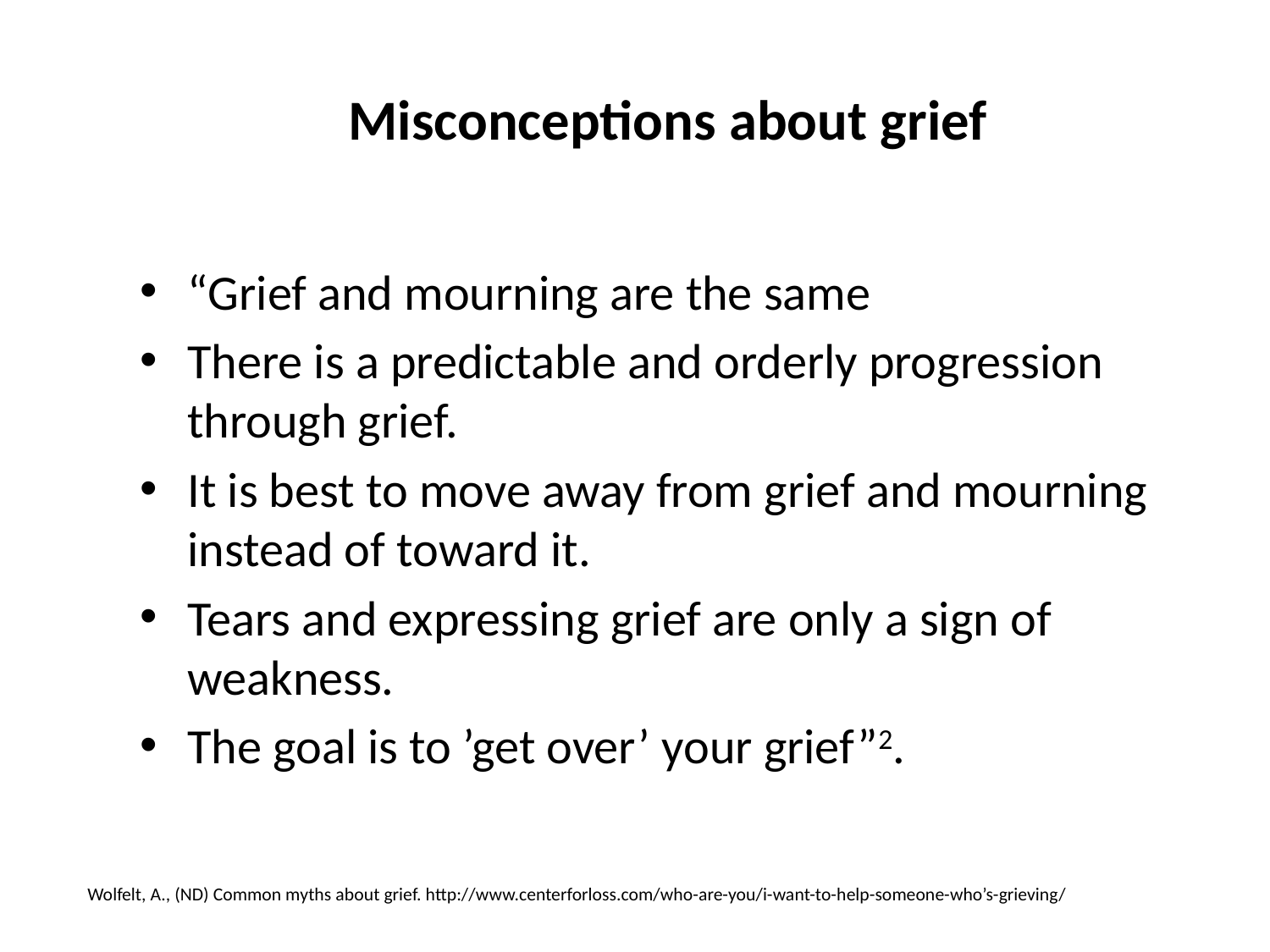

Misconceptions about grief
“Grief and mourning are the same
There is a predictable and orderly progression through grief.
It is best to move away from grief and mourning instead of toward it.
Tears and expressing grief are only a sign of weakness.
The goal is to ’get over’ your grief”2.

Wolfelt, A., (ND) Common myths about grief. http://www.centerforloss.com/who-are-you/i-want-to-help-someone-who’s-grieving/